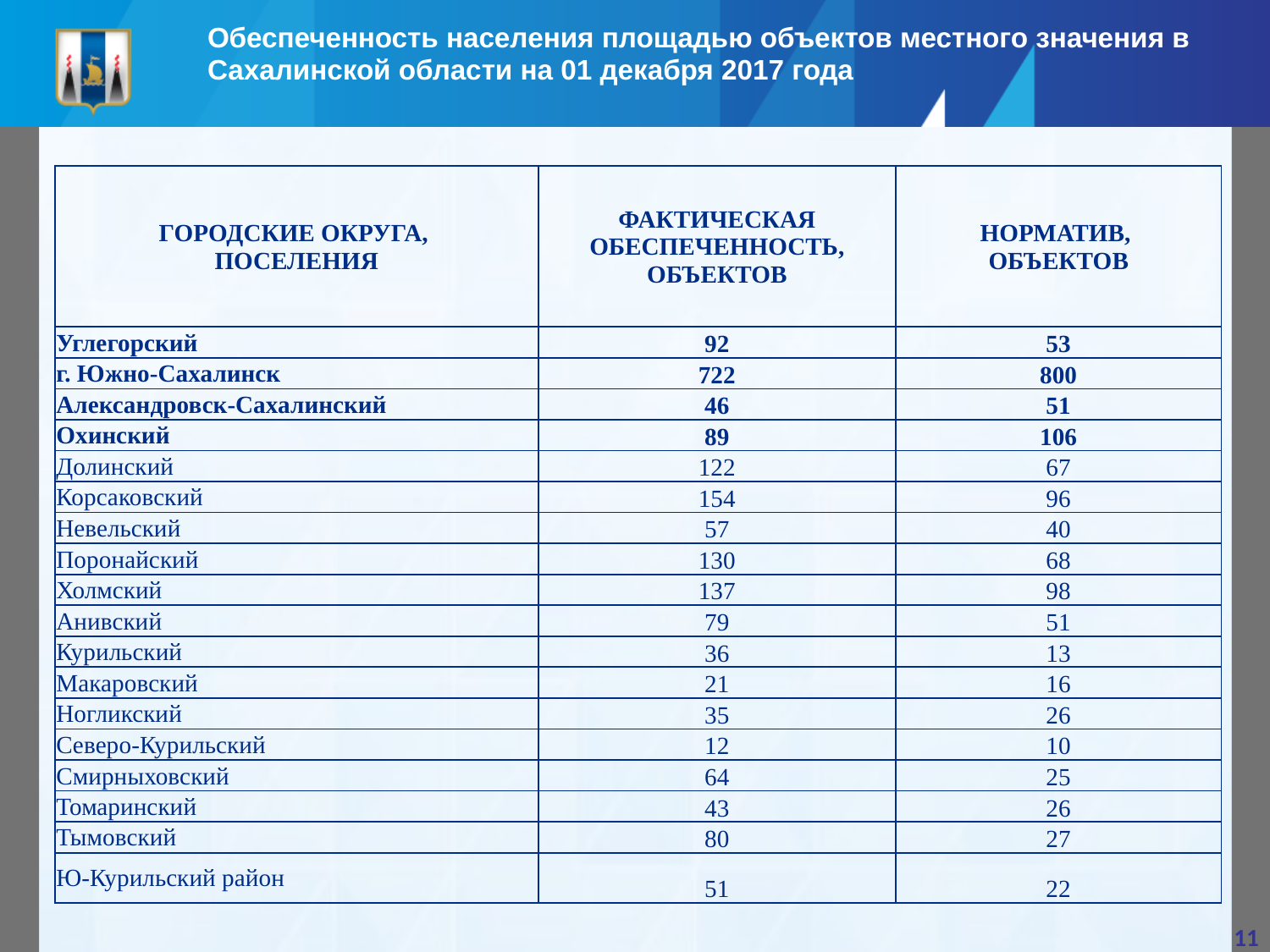

Обеспеченность населения площадью объектов местного значения в Сахалинской области на 01 декабря 2017 года
| ГОРОДСКИЕ ОКРУГА, ПОСЕЛЕНИЯ | ФАКТИЧЕСКАЯ ОБЕСПЕЧЕННОСТЬ, ОБЪЕКТОВ | НОРМАТИВ, ОБЪЕКТОВ |
| --- | --- | --- |
| Углегорский | 92 | 53 |
| г. Южно-Сахалинск | 722 | 800 |
| Александровск-Сахалинский | 46 | 51 |
| Охинский | 89 | 106 |
| Долинский | 122 | 67 |
| Корсаковский | 154 | 96 |
| Невельский | 57 | 40 |
| Поронайский | 130 | 68 |
| Холмский | 137 | 98 |
| Анивский | 79 | 51 |
| Курильский | 36 | 13 |
| Макаровский | 21 | 16 |
| Ногликский | 35 | 26 |
| Северо-Курильский | 12 | 10 |
| Смирныховский | 64 | 25 |
| Томаринский | 43 | 26 |
| Тымовский | 80 | 27 |
| Ю-Курильский район | 51 | 22 |
11